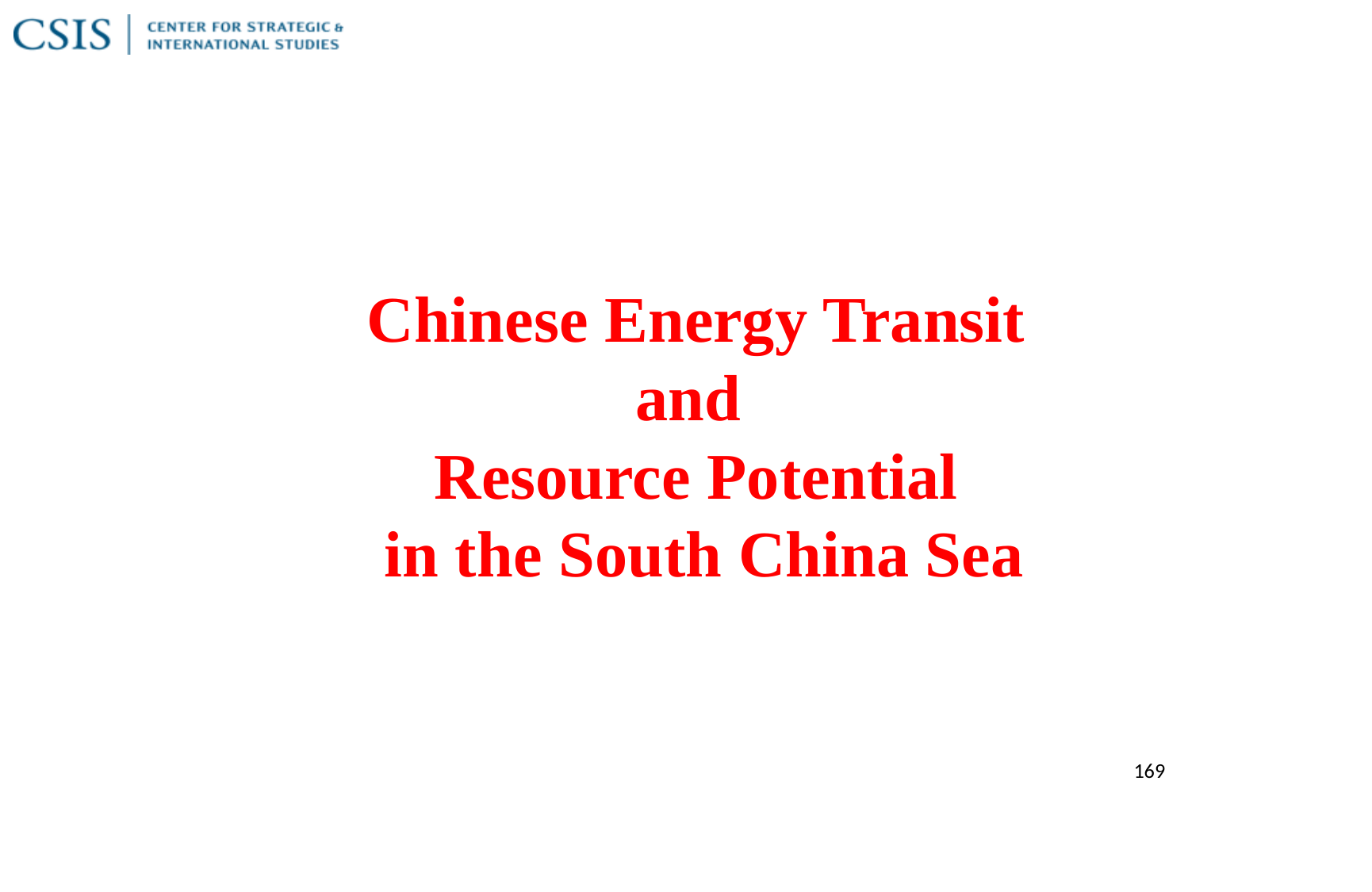

Chinese Energy Transit
and
Resource Potential
in the South China Sea
169